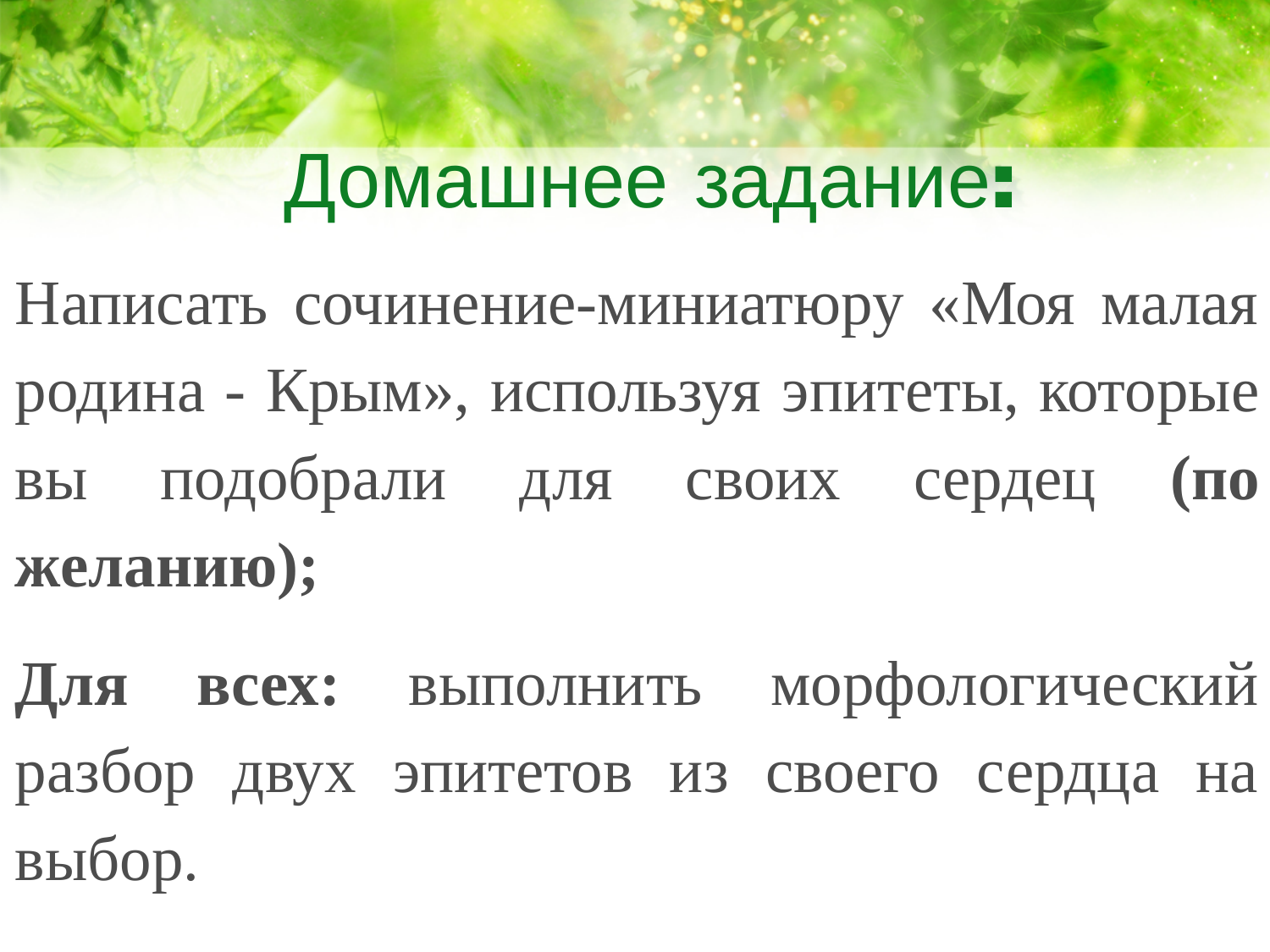

# Домашнее задание:
Написать сочинение-миниатюру «Моя малая родина - Крым», используя эпитеты, которые вы подобрали для своих сердец (по желанию);
Для всех: выполнить морфологический разбор двух эпитетов из своего сердца на выбор.